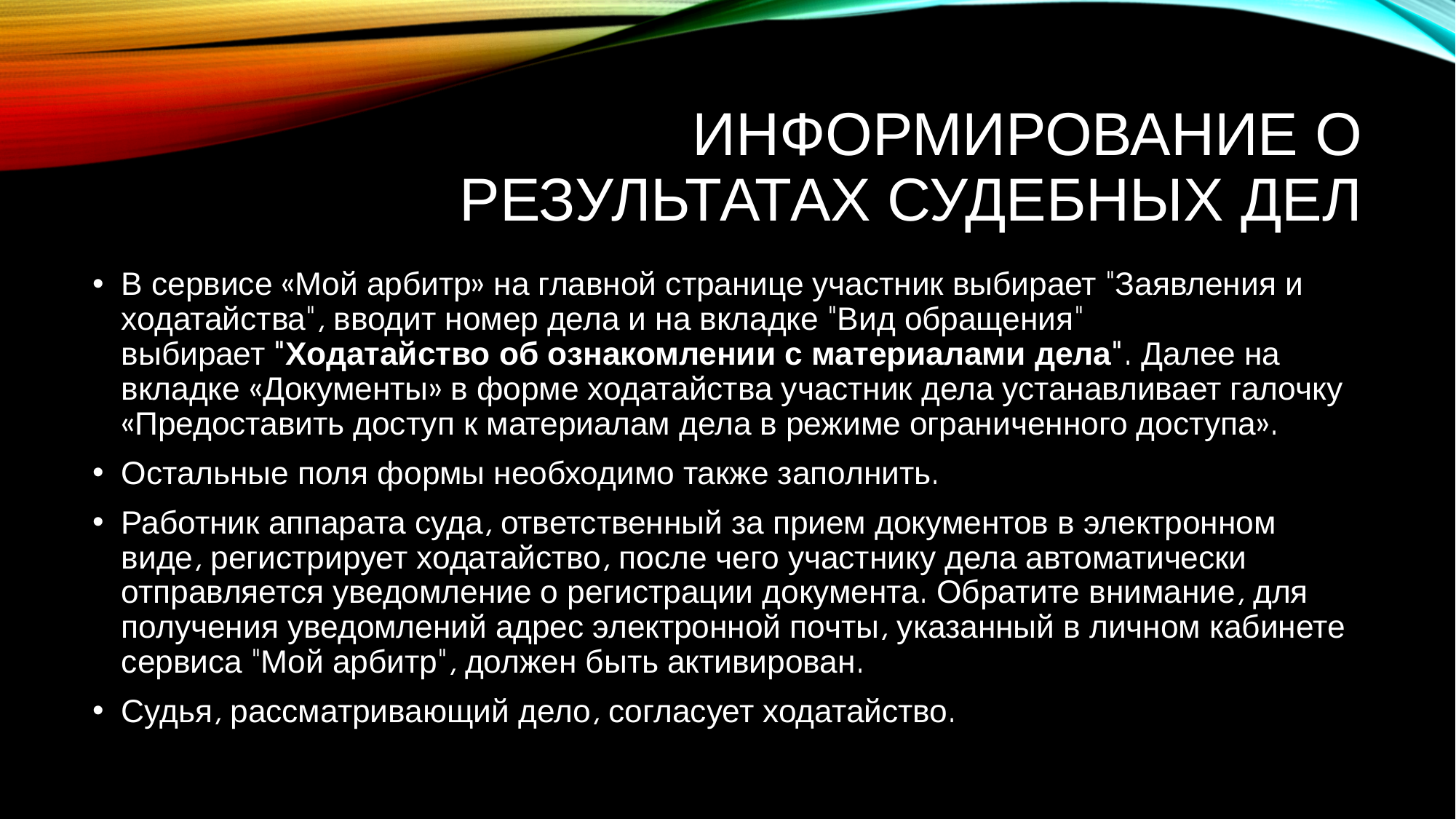

# Информирование о результатах судебных дел
В сервисе «Мой арбитр» на главной странице участник выбирает "Заявления и ходатайства", вводит номер дела и на вкладке "Вид обращения" выбирает "Ходатайство об ознакомлении с материалами дела". Далее на вкладке «Документы» в форме ходатайства участник дела устанавливает галочку «Предоставить доступ к материалам дела в режиме ограниченного доступа».
Остальные поля формы необходимо также заполнить.
Работник аппарата суда, ответственный за прием документов в электронном виде, регистрирует ходатайство, после чего участнику дела автоматически отправляется уведомление о регистрации документа. Обратите внимание, для получения уведомлений адрес электронной почты, указанный в личном кабинете сервиса "Мой арбитр", должен быть активирован.
Судья, рассматривающий дело, согласует ходатайство.